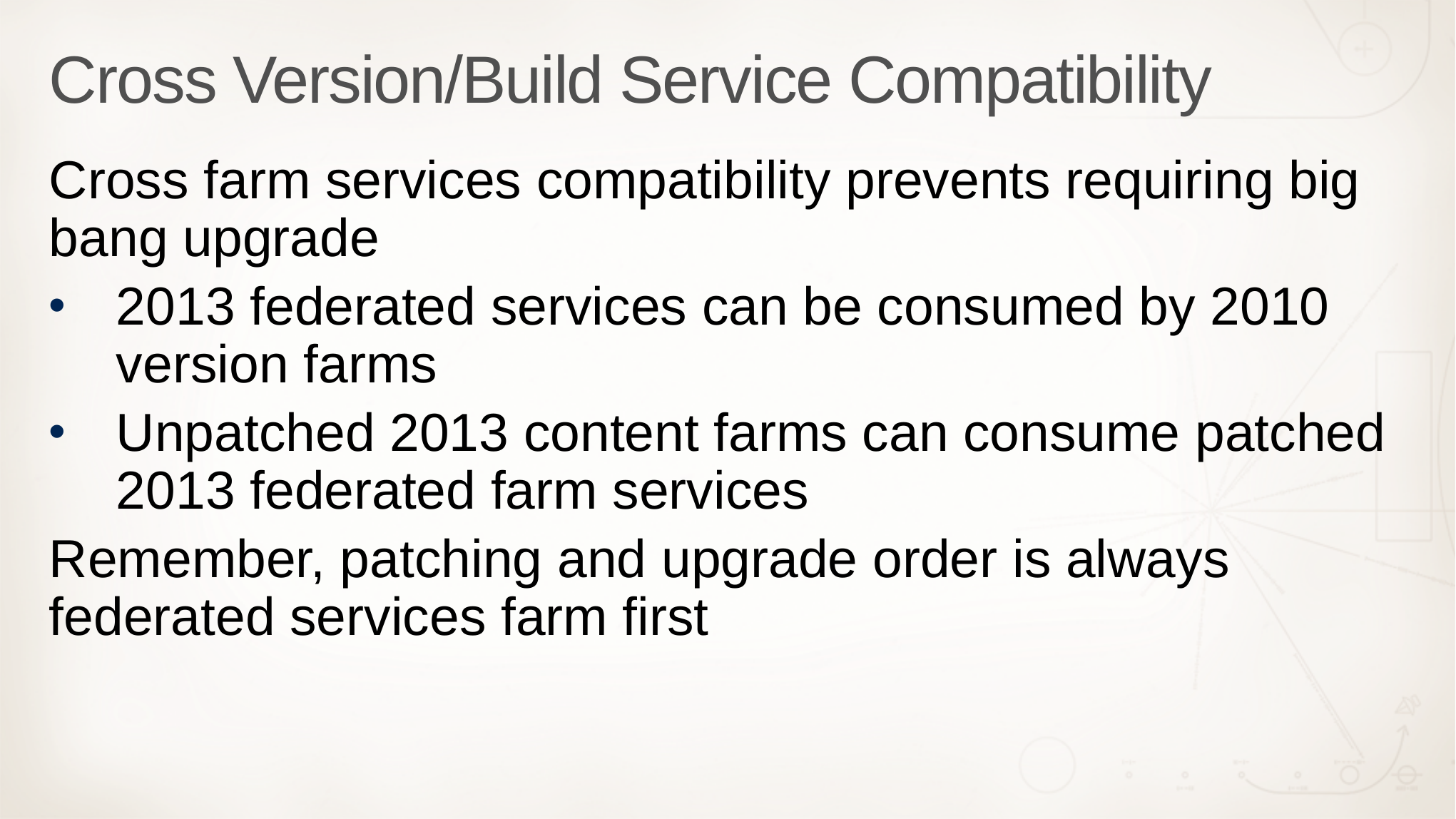

# Cross Version/Build Service Compatibility
Cross farm services compatibility prevents requiring big bang upgrade
2013 federated services can be consumed by 2010 version farms
Unpatched 2013 content farms can consume patched 2013 federated farm services
Remember, patching and upgrade order is always federated services farm first